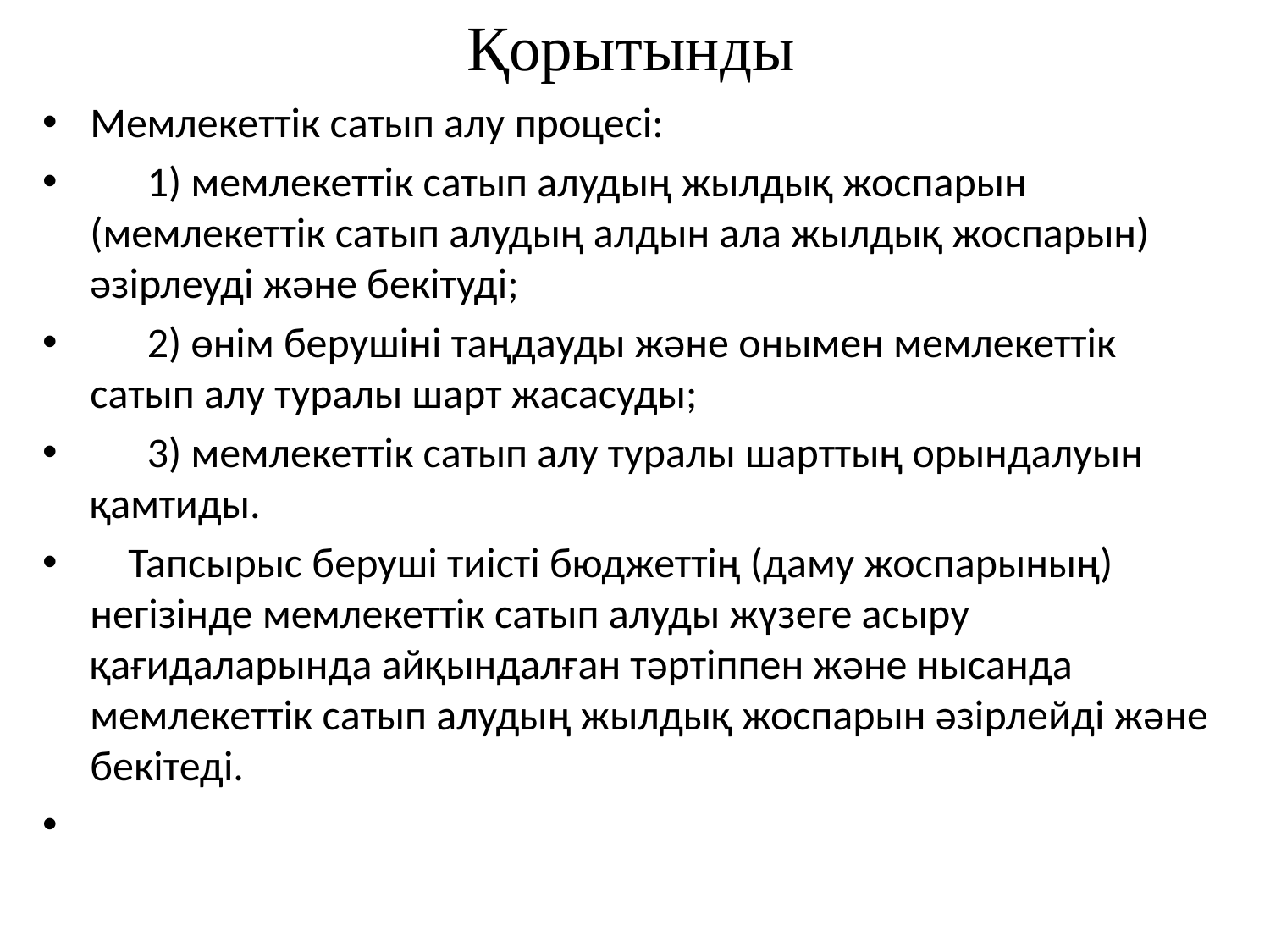

# Қорытынды
Мемлекеттік сатып алу процесі:
      1) мемлекеттік сатып алудың жылдық жоспарын (мемлекеттік сатып алудың алдын ала жылдық жоспарын) әзірлеуді және бекітуді;
      2) өнім берушіні таңдауды және онымен мемлекеттік сатып алу туралы шарт жасасуды;
      3) мемлекеттік сатып алу туралы шарттың орындалуын қамтиды.
    Тапсырыс беруші тиісті бюджеттің (даму жоспарының) негізінде мемлекеттік сатып алуды жүзеге асыру қағидаларында айқындалған тәртіппен және нысанда мемлекеттік сатып алудың жылдық жоспарын әзірлейді және бекітеді.